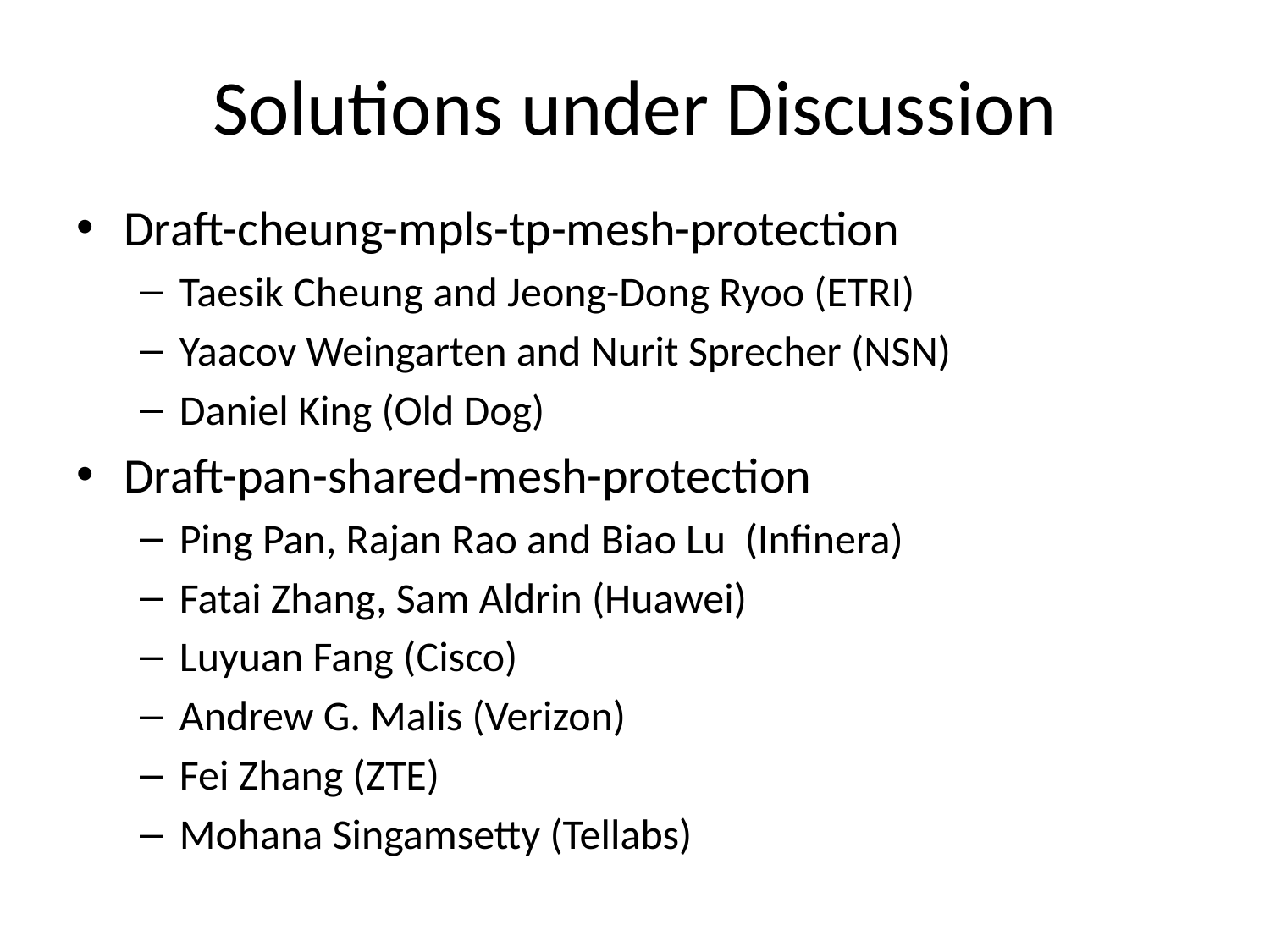

# Solutions under Discussion
Draft-cheung-mpls-tp-mesh-protection
Taesik Cheung and Jeong-Dong Ryoo (ETRI)
Yaacov Weingarten and Nurit Sprecher (NSN)
Daniel King (Old Dog)
Draft-pan-shared-mesh-protection
Ping Pan, Rajan Rao and Biao Lu  (Infinera)
Fatai Zhang, Sam Aldrin (Huawei)
Luyuan Fang (Cisco)
Andrew G. Malis (Verizon)
Fei Zhang (ZTE)
Mohana Singamsetty (Tellabs)